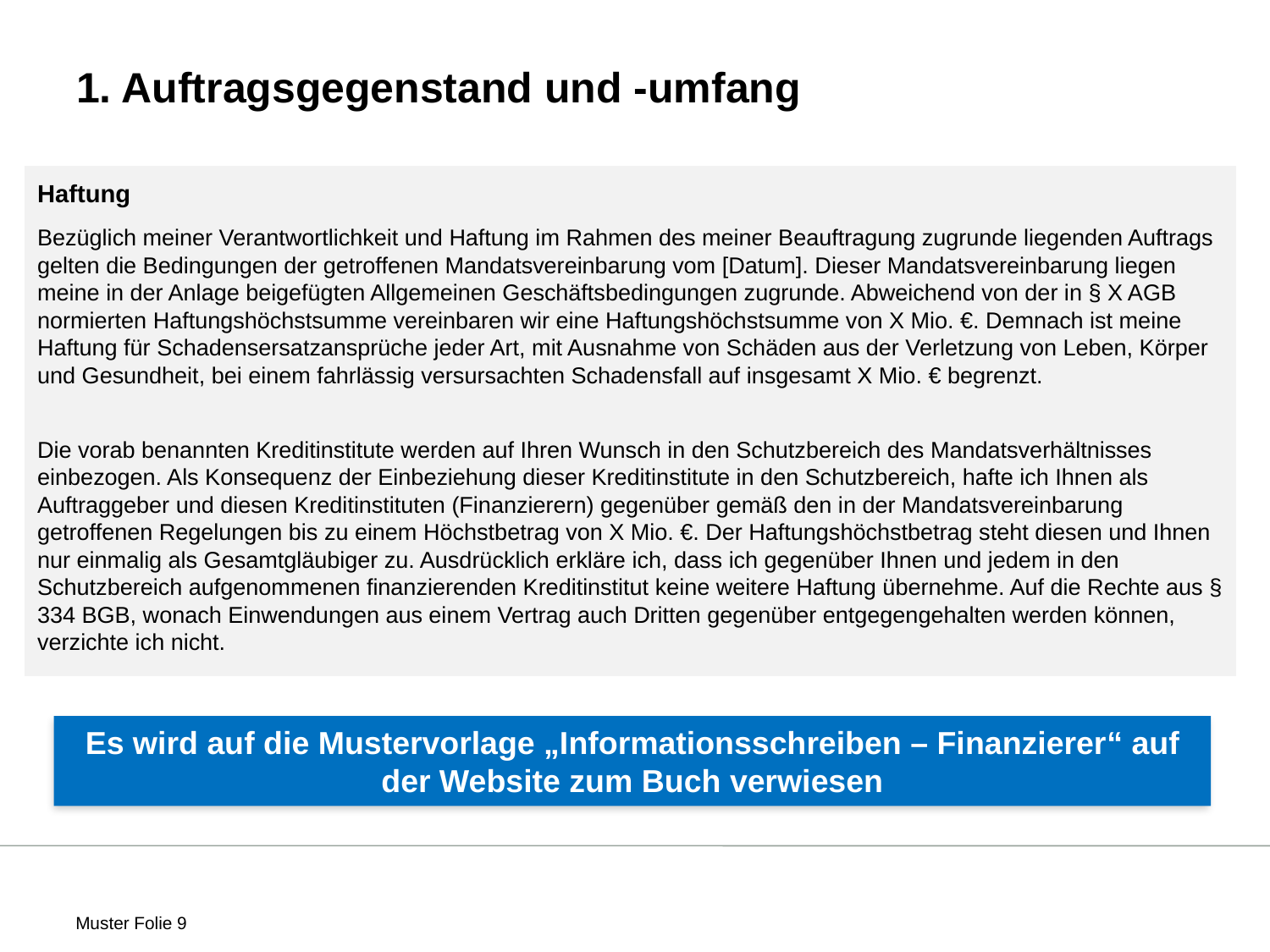

# 1. Auftragsgegenstand und -umfang
Haftung
Bezüglich meiner Verantwortlichkeit und Haftung im Rahmen des meiner Beauftragung zugrunde liegenden Auftrags gelten die Bedingungen der getroffenen Mandatsvereinbarung vom [Datum]. Dieser Mandatsvereinbarung liegen meine in der Anlage beigefügten Allgemeinen Geschäftsbedingungen zugrunde. Abweichend von der in § X AGB normierten Haftungshöchstsumme vereinbaren wir eine Haftungshöchstsumme von X Mio. €. Demnach ist meine Haftung für Schadensersatzansprüche jeder Art, mit Ausnahme von Schäden aus der Verletzung von Leben, Körper und Gesundheit, bei einem fahrlässig versursachten Schadensfall auf insgesamt X Mio. € begrenzt.

Die vorab benannten Kreditinstitute werden auf Ihren Wunsch in den Schutzbereich des Mandatsverhältnisses einbezogen. Als Konsequenz der Einbeziehung dieser Kreditinstitute in den Schutzbereich, hafte ich Ihnen als Auftraggeber und diesen Kreditinstituten (Finanzierern) gegenüber gemäß den in der Mandatsvereinbarung getroffenen Regelungen bis zu einem Höchstbetrag von X Mio. €. Der Haftungshöchstbetrag steht diesen und Ihnen nur einmalig als Gesamtgläubiger zu. Ausdrücklich erkläre ich, dass ich gegenüber Ihnen und jedem in den Schutzbereich aufgenommenen finanzierenden Kreditinstitut keine weitere Haftung übernehme. Auf die Rechte aus § 334 BGB, wonach Einwendungen aus einem Vertrag auch Dritten gegenüber entgegengehalten werden können, verzichte ich nicht.

Es wird auf die Mustervorlage „Informationsschreiben – Finanzierer“ auf der Website zum Buch verwiesen
 Muster Folie 9